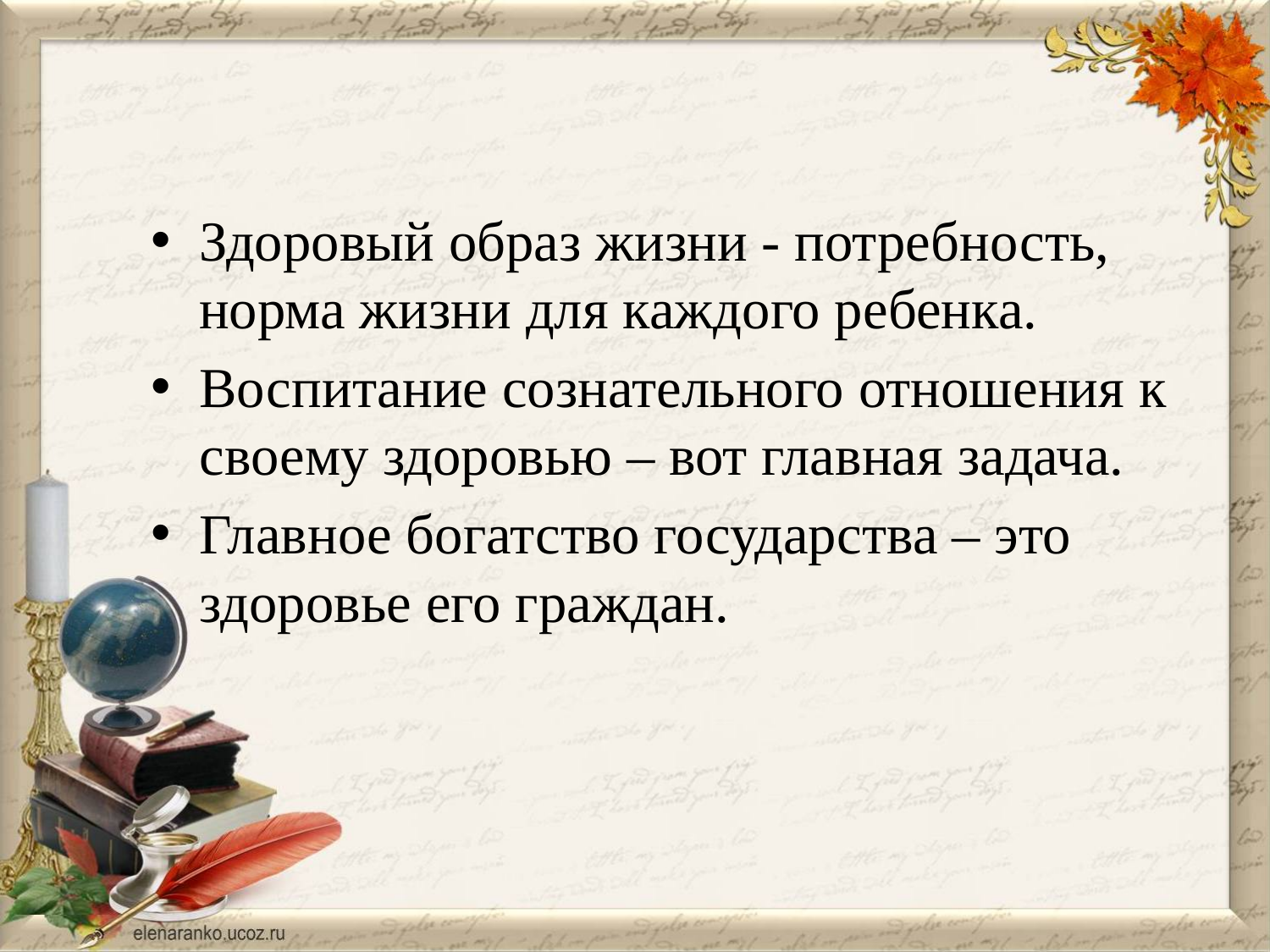

Здоровый образ жизни - потребность, норма жизни для каждого ребенка.
Воспитание сознательного отношения к своему здоровью – вот главная задача.
Главное богатство государства – это здоровье его граждан.